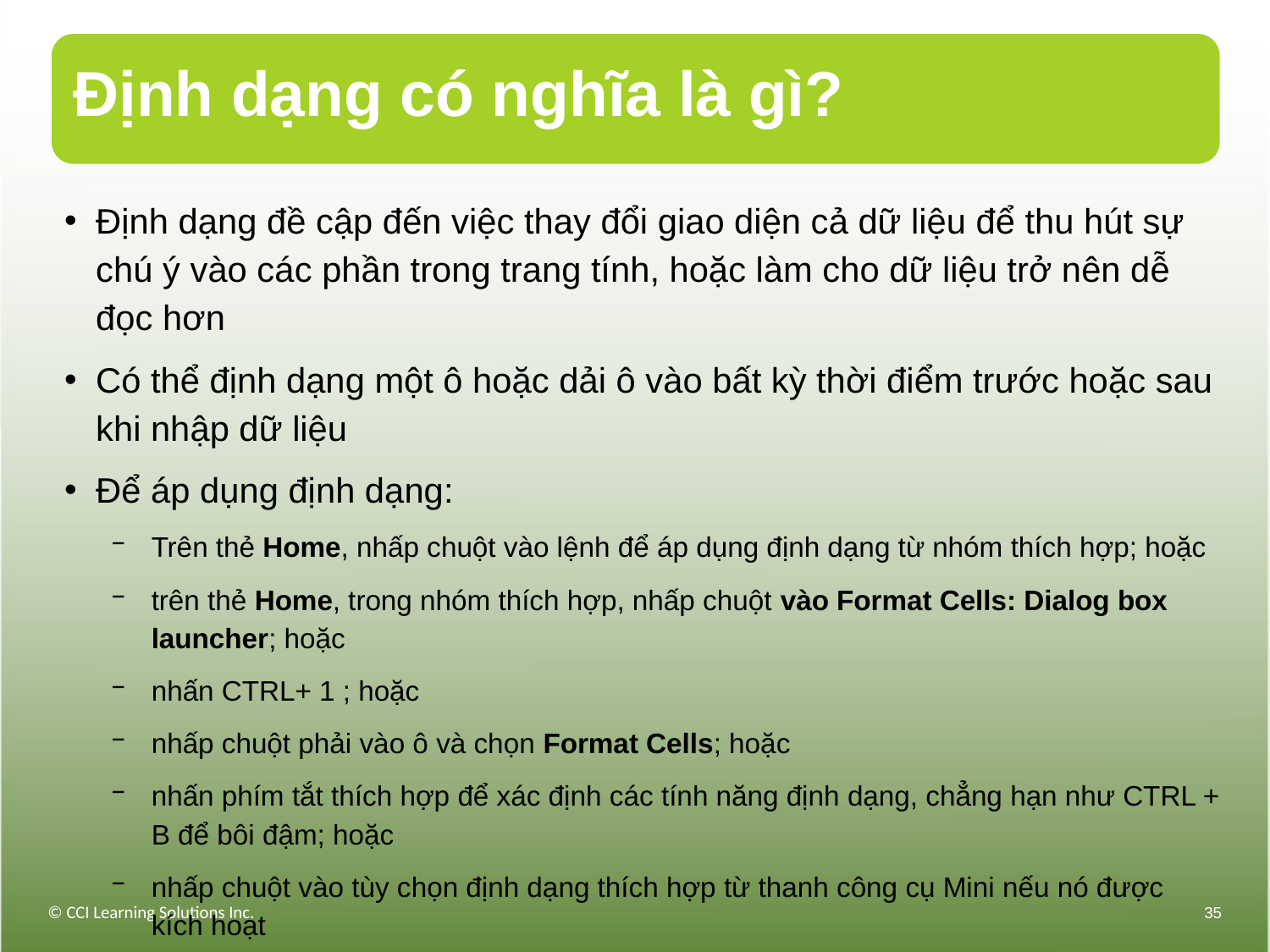

# Định dạng có nghĩa là gì?
Định dạng đề cập đến việc thay đổi giao diện cả dữ liệu để thu hút sự chú ý vào các phần trong trang tính, hoặc làm cho dữ liệu trở nên dễ đọc hơn
Có thể định dạng một ô hoặc dải ô vào bất kỳ thời điểm trước hoặc sau khi nhập dữ liệu
Để áp dụng định dạng:
Trên thẻ Home, nhấp chuột vào lệnh để áp dụng định dạng từ nhóm thích hợp; hoặc
trên thẻ Home, trong nhóm thích hợp, nhấp chuột vào Format Cells: Dialog box launcher; hoặc
nhấn CTRL+ 1 ; hoặc
nhấp chuột phải vào ô và chọn Format Cells; hoặc
nhấn phím tắt thích hợp để xác định các tính năng định dạng, chẳng hạn như CTRL + B để bôi đậm; hoặc
nhấp chuột vào tùy chọn định dạng thích hợp từ thanh công cụ Mini nếu nó được kích hoạt

© CCI Learning Solutions Inc.
35